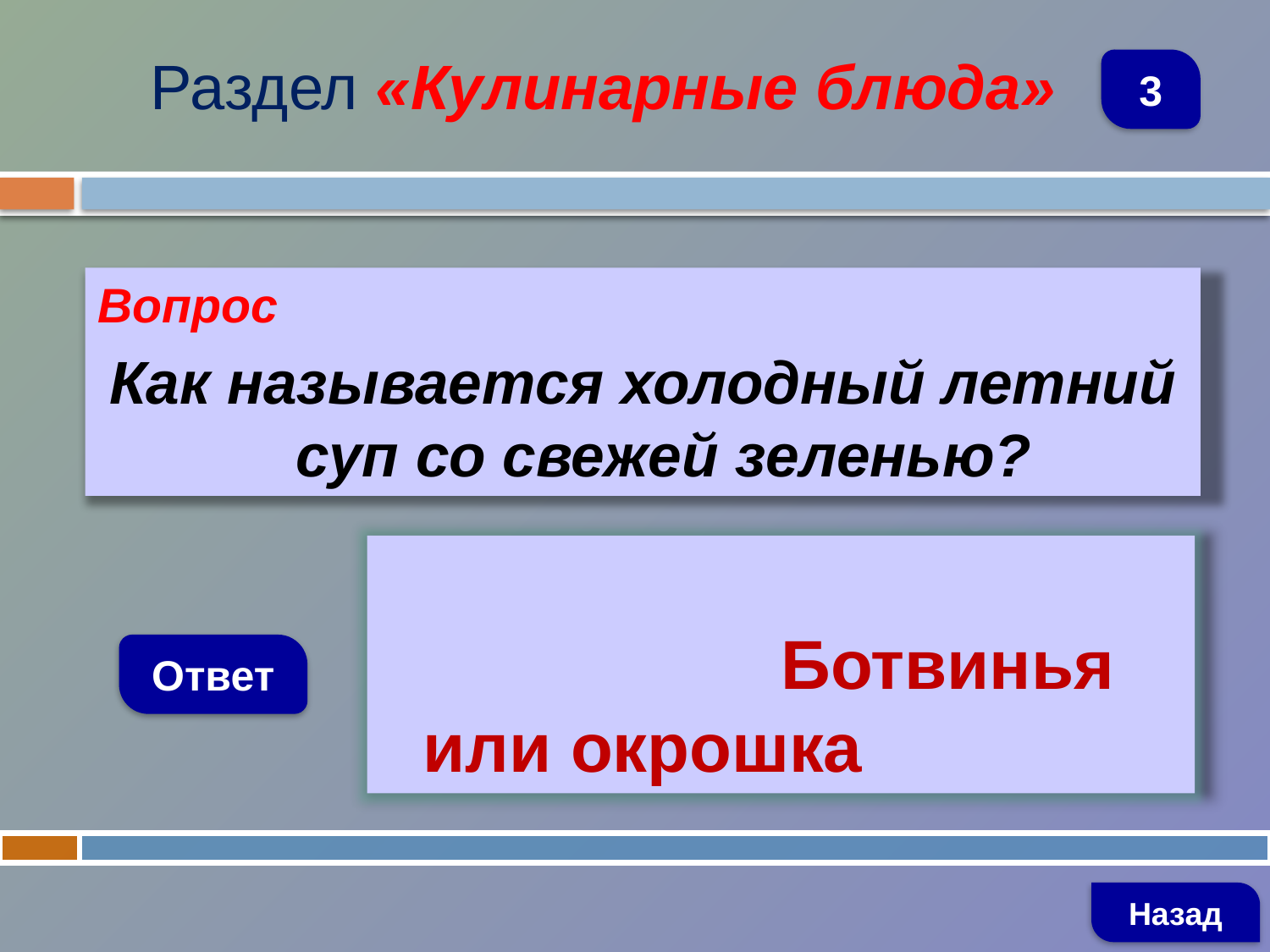

Раздел «Кулинарные блюда»
3
Вопрос
Как называется холодный летний суп со свежей зеленью?

                          Ботвинья или окрошка
Ответ

Назад